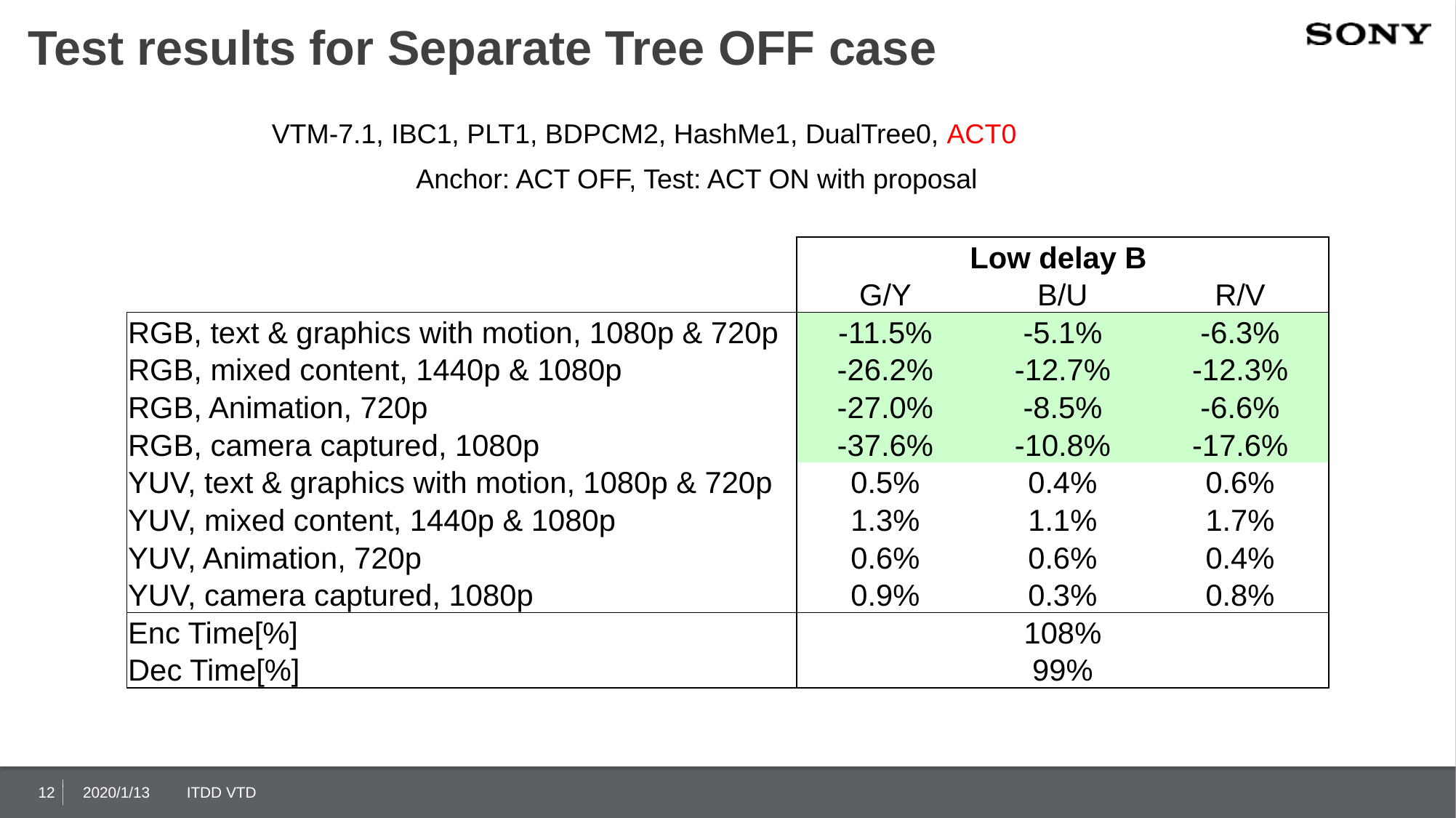

# Test results for Separate Tree OFF case
VTM-7.1, IBC1, PLT1, BDPCM2, HashMe1, DualTree0, ACT0
Anchor: ACT OFF, Test: ACT ON with proposal
|  | Low delay B |  |  |
| --- | --- | --- | --- |
|  | G/Y | B/U | R/V |
| RGB, text & graphics with motion, 1080p & 720p | -11.5% | -5.1% | -6.3% |
| RGB, mixed content, 1440p & 1080p | -26.2% | -12.7% | -12.3% |
| RGB, Animation, 720p | -27.0% | -8.5% | -6.6% |
| RGB, camera captured, 1080p | -37.6% | -10.8% | -17.6% |
| YUV, text & graphics with motion, 1080p & 720p | 0.5% | 0.4% | 0.6% |
| YUV, mixed content, 1440p & 1080p | 1.3% | 1.1% | 1.7% |
| YUV, Animation, 720p | 0.6% | 0.6% | 0.4% |
| YUV, camera captured, 1080p | 0.9% | 0.3% | 0.8% |
| Enc Time[%] | 108% |  |  |
| Dec Time[%] | 99% |  |  |
12
2020/1/13
ITDD VTD